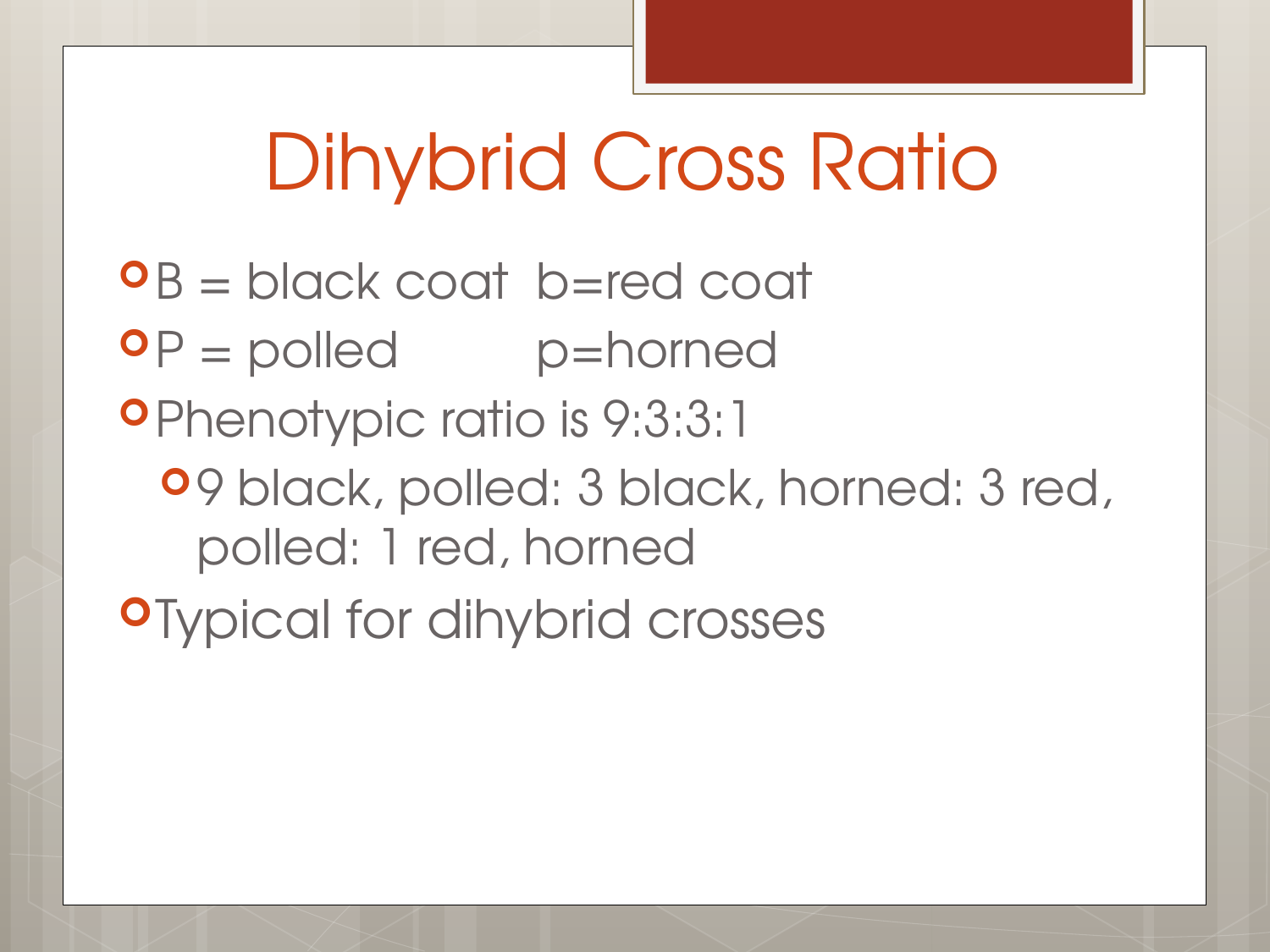

# Dihybrid Cross Ratio
B = black coat	b=red coat
P = polled		p=horned
Phenotypic ratio is 9:3:3:1
9 black, polled: 3 black, horned: 3 red, polled: 1 red, horned
Typical for dihybrid crosses